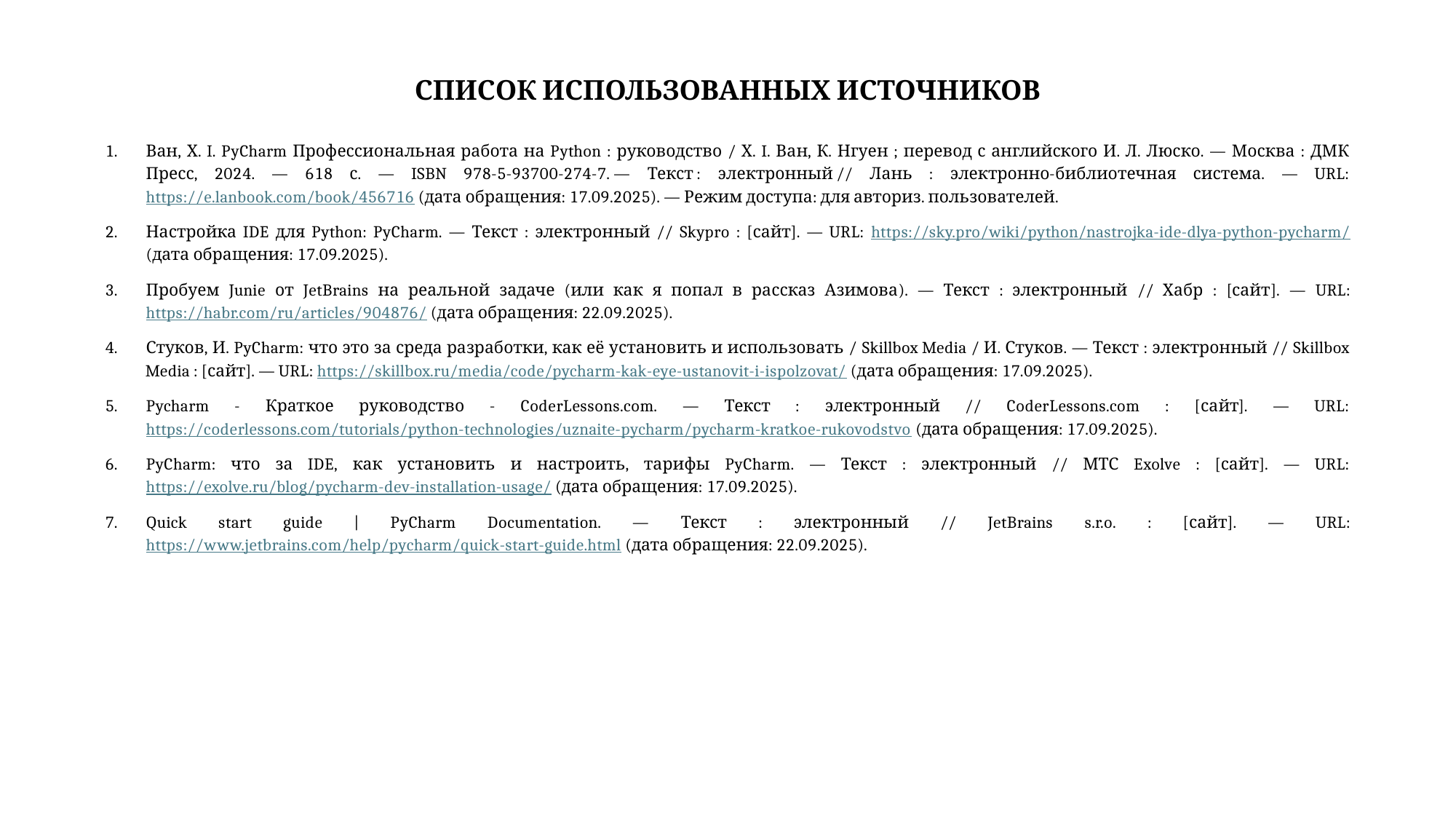

СПИСОК ИСПОЛЬЗОВАННЫХ ИСТОЧНИКОВ
Ван, Х. I. PyCharm Профессиональная работа на Python : руководство / Х. I. Ван, К. Нгуен ; перевод с английского И. Л. Люско. — Москва : ДМК Пресс, 2024. — 618 с. — ISBN 978-5-93700-274-7. — Текст : электронный // Лань : электронно-библиотечная система. — URL: https://e.lanbook.com/book/456716 (дата обращения: 17.09.2025). — Режим доступа: для авториз. пользователей.
Настройка IDE для Python: PyCharm. — Текст : электронный // Skypro : [сайт]. — URL: https://sky.pro/wiki/python/nastrojka-ide-dlya-python-pycharm/ (дата обращения: 17.09.2025).
Пробуем Junie от JetBrains на реальной задаче (или как я попал в рассказ Азимова). — Текст : электронный // Хабр : [сайт]. — URL: https://habr.com/ru/articles/904876/ (дата обращения: 22.09.2025).
Стуков, И. PyCharm: что это за среда разработки, как её установить и использовать / Skillbox Media / И. Стуков. — Текст : электронный // Skillbox Media : [сайт]. — URL: https://skillbox.ru/media/code/pycharm-kak-eye-ustanovit-i-ispolzovat/ (дата обращения: 17.09.2025).
Pycharm - Краткое руководство - CoderLessons.com. — Текст : электронный // CoderLessons.com : [сайт]. — URL: https://coderlessons.com/tutorials/python-technologies/uznaite-pycharm/pycharm-kratkoe-rukovodstvo (дата обращения: 17.09.2025).
PyCharm: что за IDE, как установить и настроить, тарифы PyCharm. — Текст : электронный // МТС Exolve : [сайт]. — URL: https://exolve.ru/blog/pycharm-dev-installation-usage/ (дата обращения: 17.09.2025).
Quick start guide | PyCharm Documentation. — Текст : электронный // JetBrains s.r.o. : [сайт]. — URL: https://www.jetbrains.com/help/pycharm/quick-start-guide.html (дата обращения: 22.09.2025).